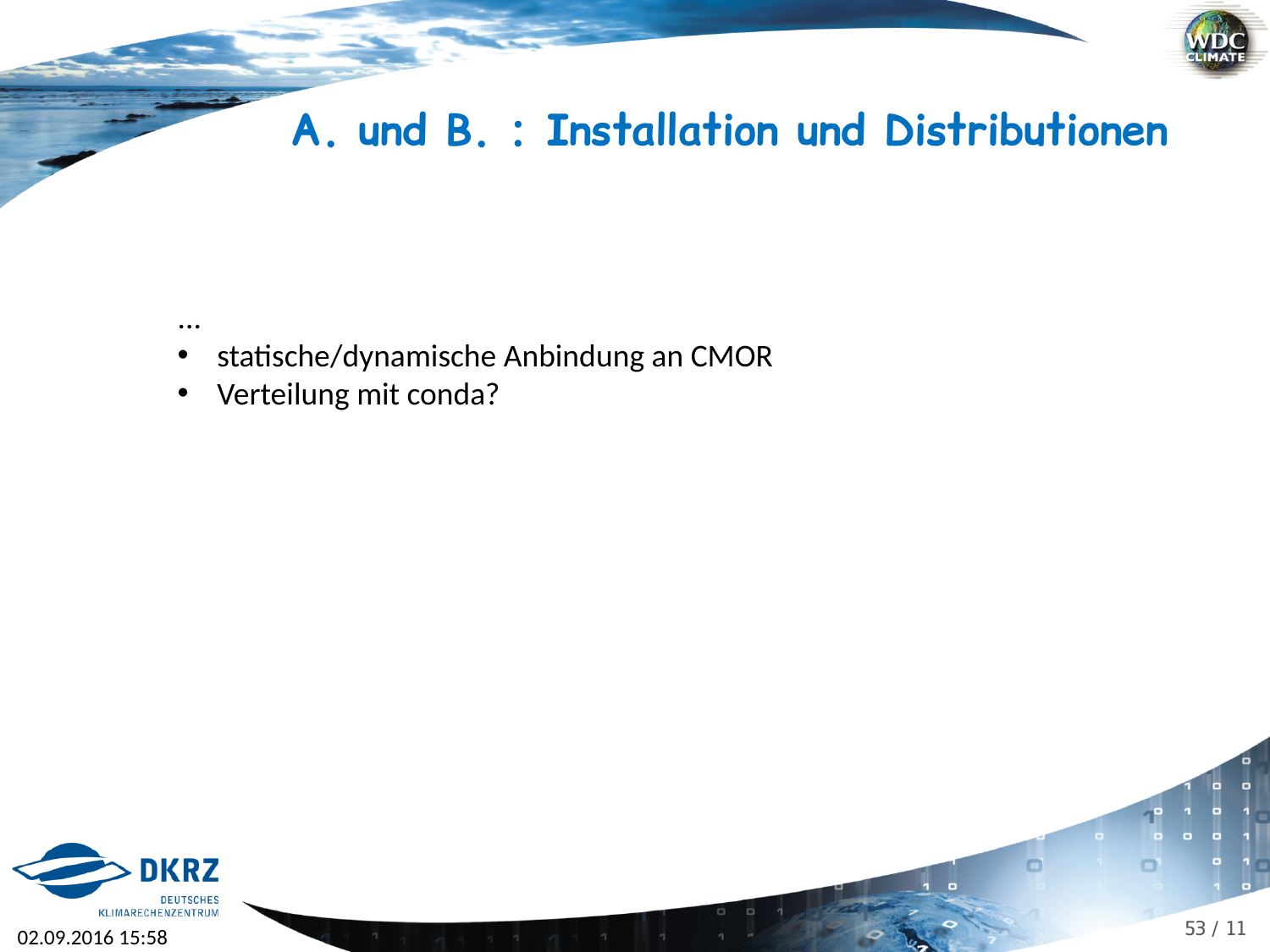

A. und B. : Installation und Distributionen
...
statische/dynamische Anbindung an CMOR
Verteilung mit conda?